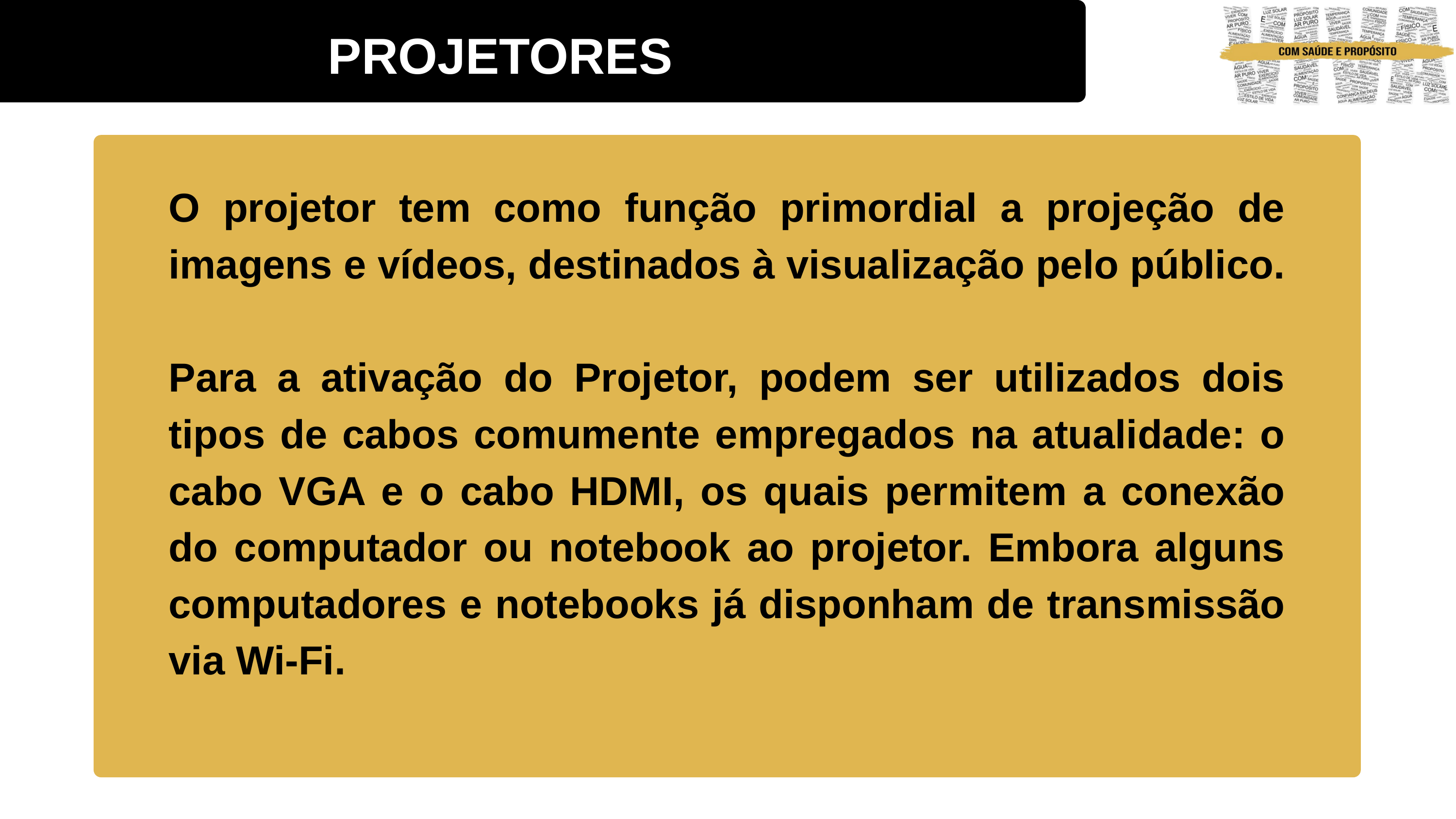

PROJETORES

O projetor tem como função primordial a projeção de imagens e vídeos, destinados à visualização pelo público.

Para a ativação do Projetor, podem ser utilizados dois tipos de cabos comumente empregados na atualidade: o cabo VGA e o cabo HDMI, os quais permitem a conexão do computador ou notebook ao projetor. Embora alguns computadores e notebooks já disponham de transmissão via Wi-Fi.